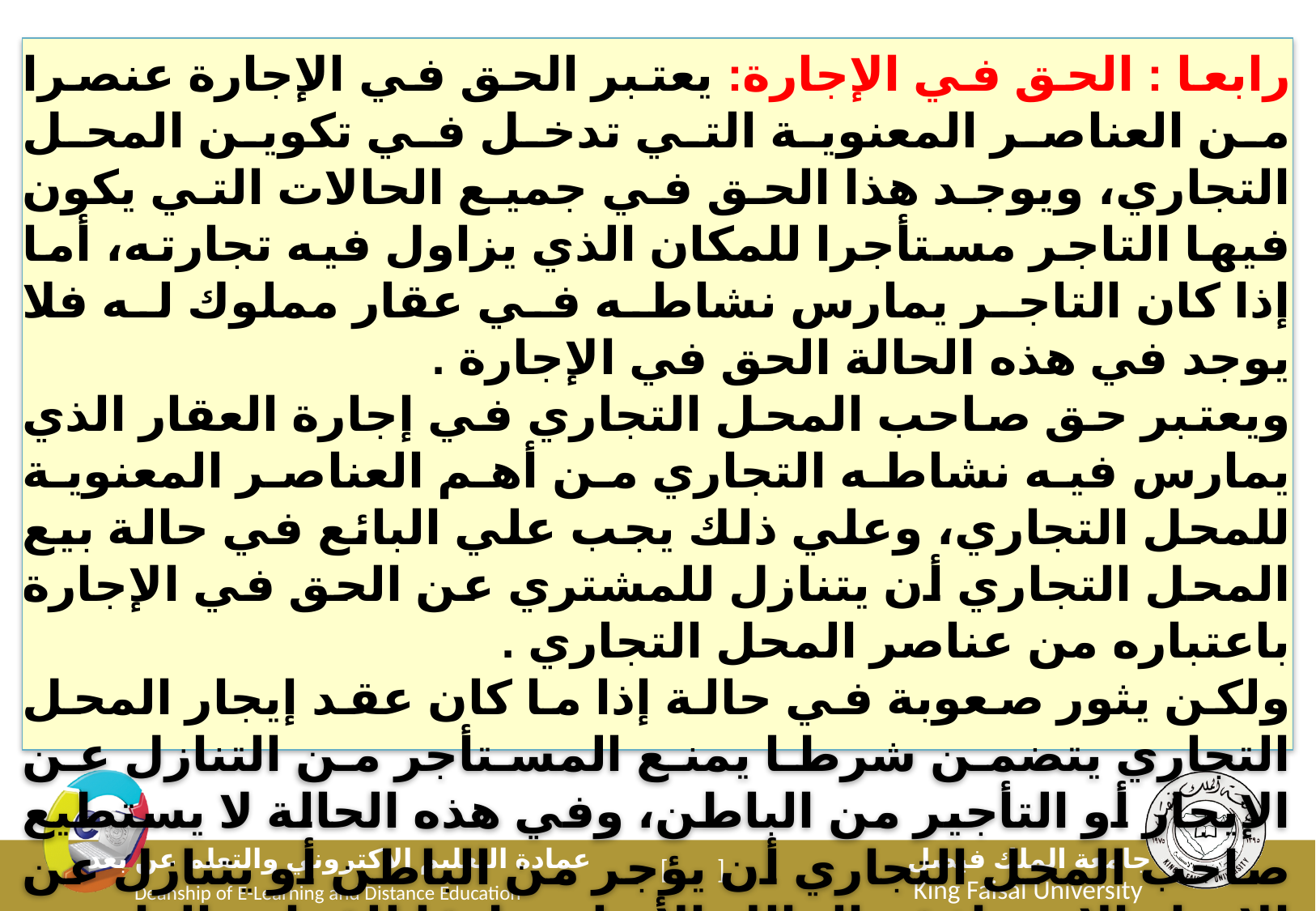

رابعا : الحق في الإجارة: يعتبر الحق في الإجارة عنصرا من العناصر المعنوية التي تدخل في تكوين المحل التجاري، ويوجد هذا الحق في جميع الحالات التي يكون فيها التاجر مستأجرا للمكان الذي يزاول فيه تجارته، أما إذا كان التاجر يمارس نشاطه في عقار مملوك له فلا يوجد في هذه الحالة الحق في الإجارة .
ويعتبر حق صاحب المحل التجاري في إجارة العقار الذي يمارس فيه نشاطه التجاري من أهم العناصر المعنوية للمحل التجاري، وعلي ذلك يجب علي البائع في حالة بيع المحل التجاري أن يتنازل للمشتري عن الحق في الإجارة باعتباره من عناصر المحل التجاري .
ولكن يثور صعوبة في حالة إذا ما كان عقد إيجار المحل التجاري يتضمن شرطا يمنع المستأجر من التنازل عن الإيجار أو التأجير من الباطن، وفي هذه الحالة لا يستطيع صاحب المحل التجاري أن يؤجر من الباطن أو يتنازل عن الإيجار إلا بموافقة المالك الأصلي طبقا للقواعد العامة.